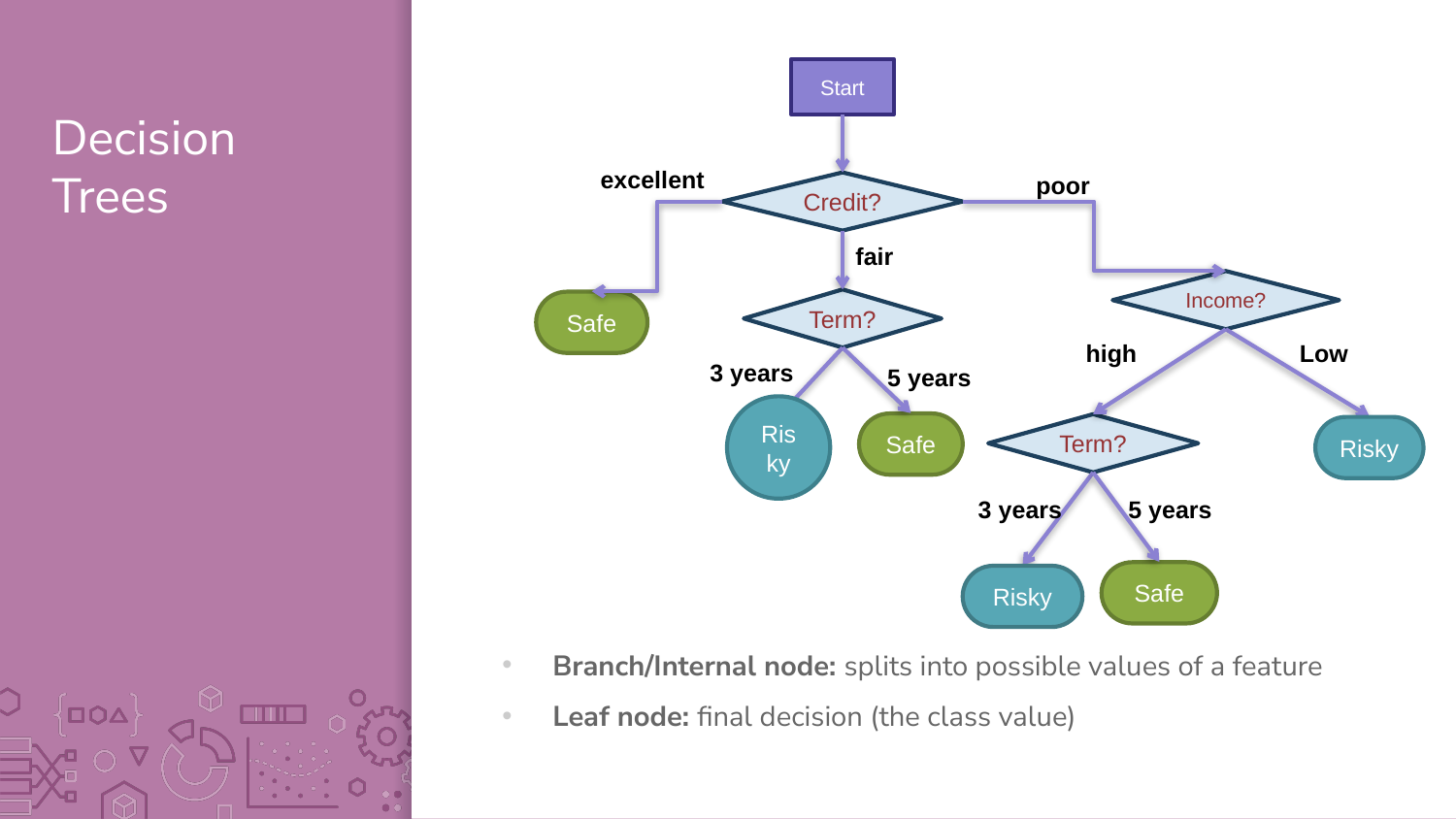

Start
Credit?
excellent
Safe
poor
Income?
fair
Term?
3 years
5 years
Safe
Risky
high
Term?
3 years
5 years
Safe
Risky
Low
Risky
# Decision Trees
Branch/Internal node: splits into possible values of a feature
Leaf node: final decision (the class value)